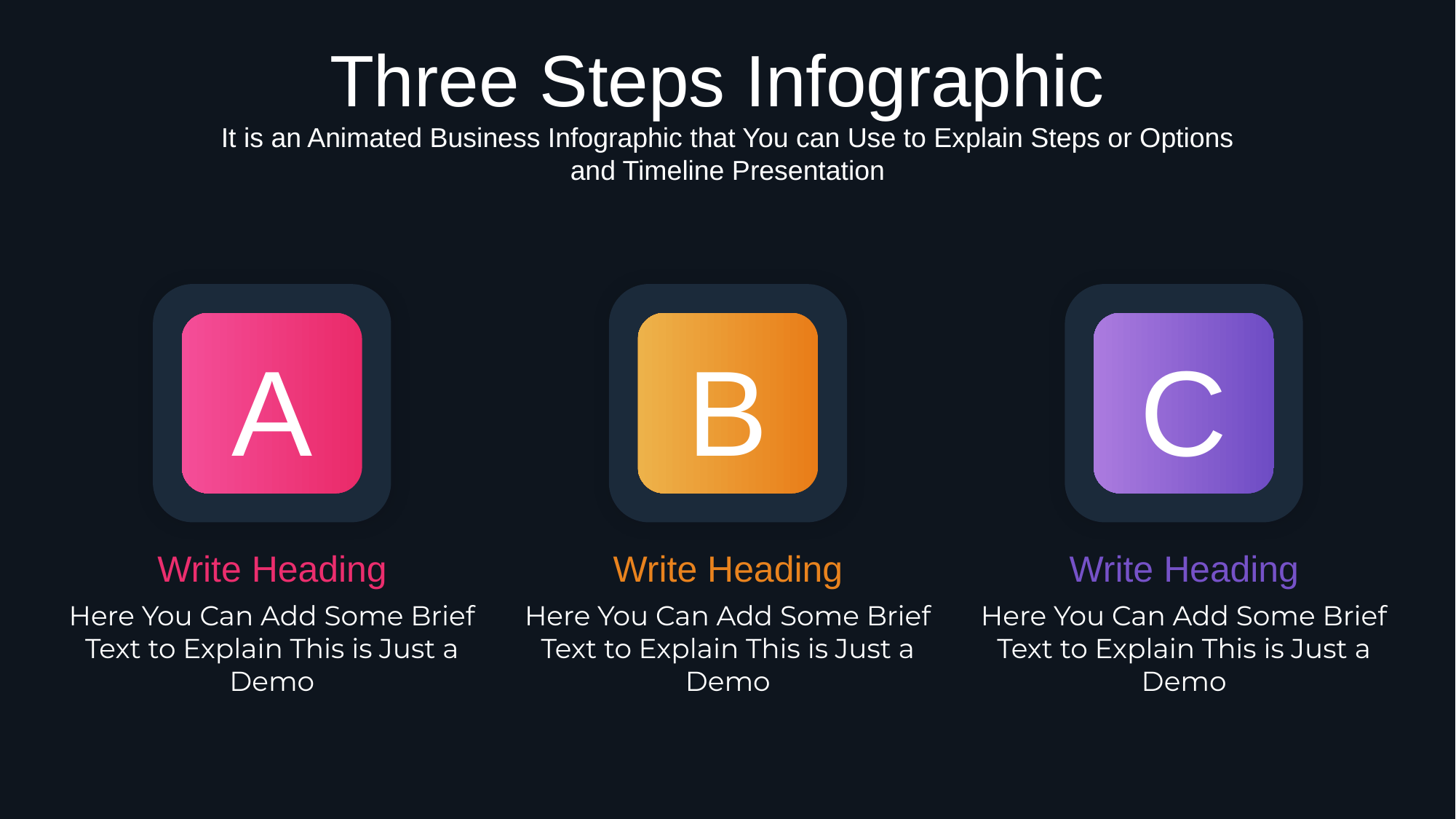

Three Steps Infographic
It is an Animated Business Infographic that You can Use to Explain Steps or Options and Timeline Presentation

A
B
C
Write Heading
Write Heading
Write Heading
Here You Can Add Some Brief Text to Explain This is Just a Demo
Here You Can Add Some Brief Text to Explain This is Just a Demo
Here You Can Add Some Brief Text to Explain This is Just a Demo